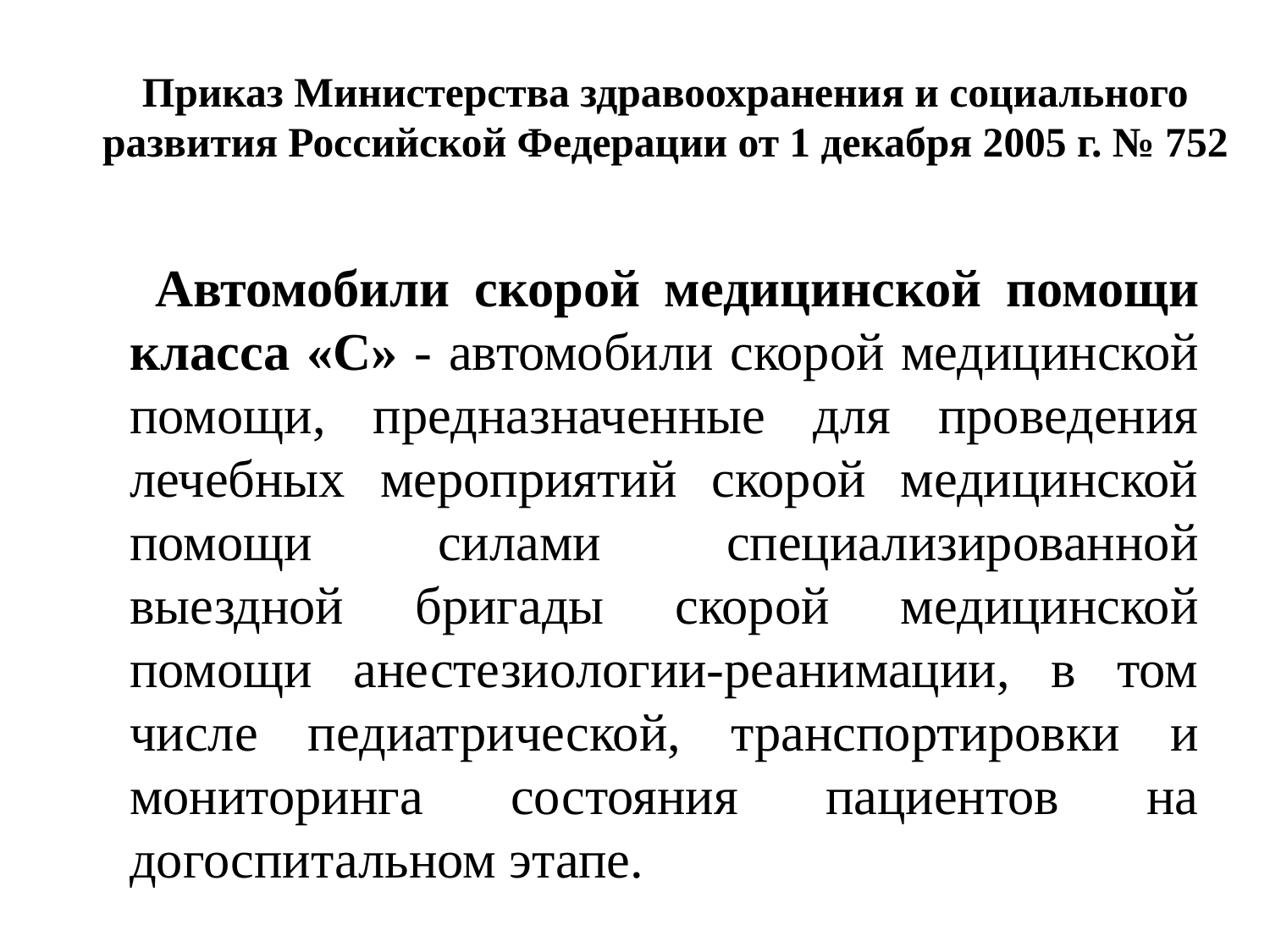

# Приказ Министерства здравоохранения и социального развития Российской Федерации от 1 декабря 2005 г. № 752
   Автомобили скорой медицинской помощи класса «С» - автомобили скорой медицинской помощи, предназначенные для проведения лечебных мероприятий скорой медицинской помощи силами специализированной выездной бригады скорой медицинской помощи анестезиологии-реанимации, в том числе педиатрической, транспортировки и мониторинга состояния пациентов на догоспитальном этапе.